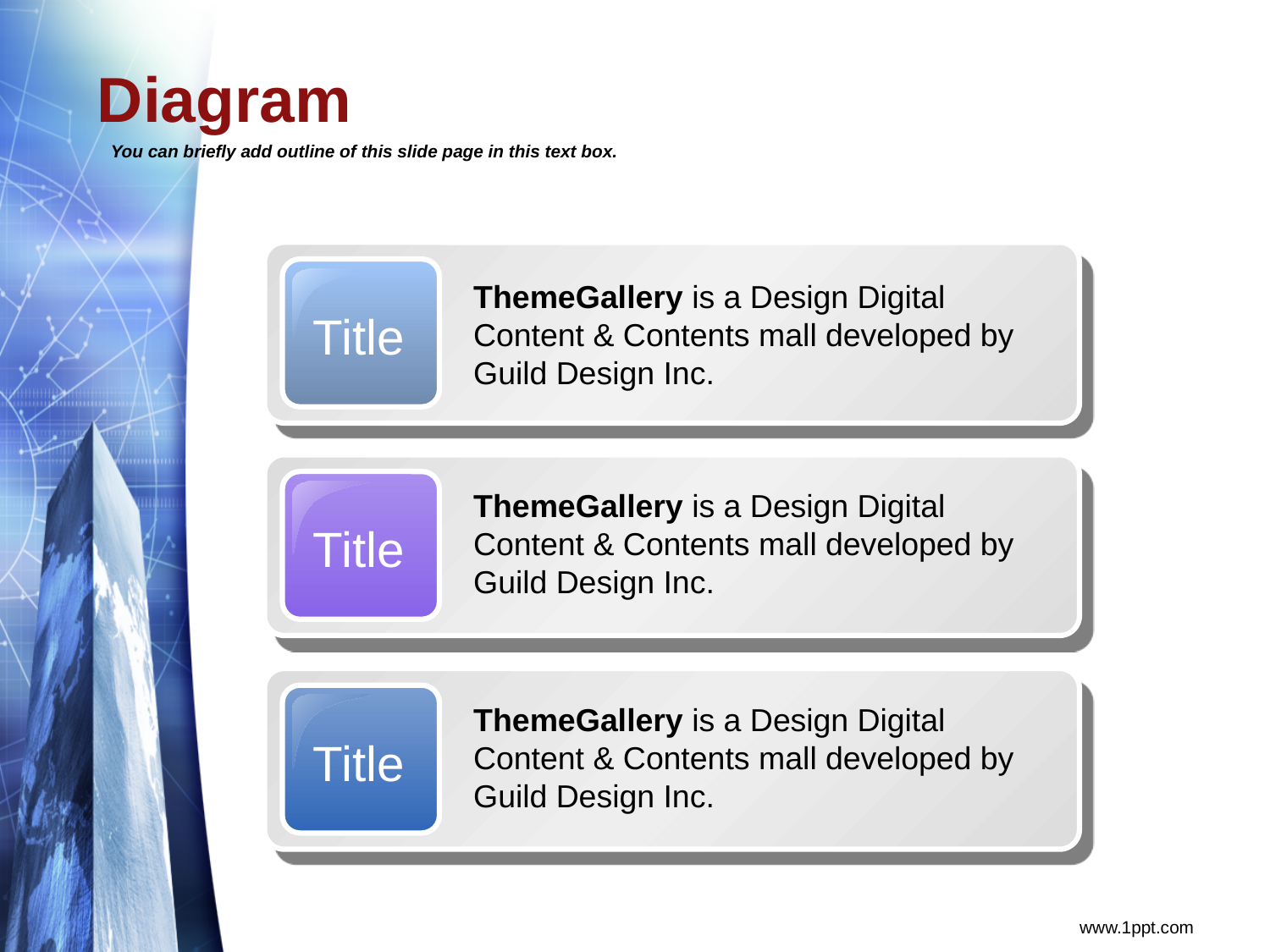

# Diagram
You can briefly add outline of this slide page in this text box.

Title
ThemeGallery is a Design Digital Content & Contents mall developed by Guild Design Inc.

Title
ThemeGallery is a Design Digital Content & Contents mall developed by Guild Design Inc.

Title
ThemeGallery is a Design Digital Content & Contents mall developed by Guild Design Inc.
www.1ppt.com